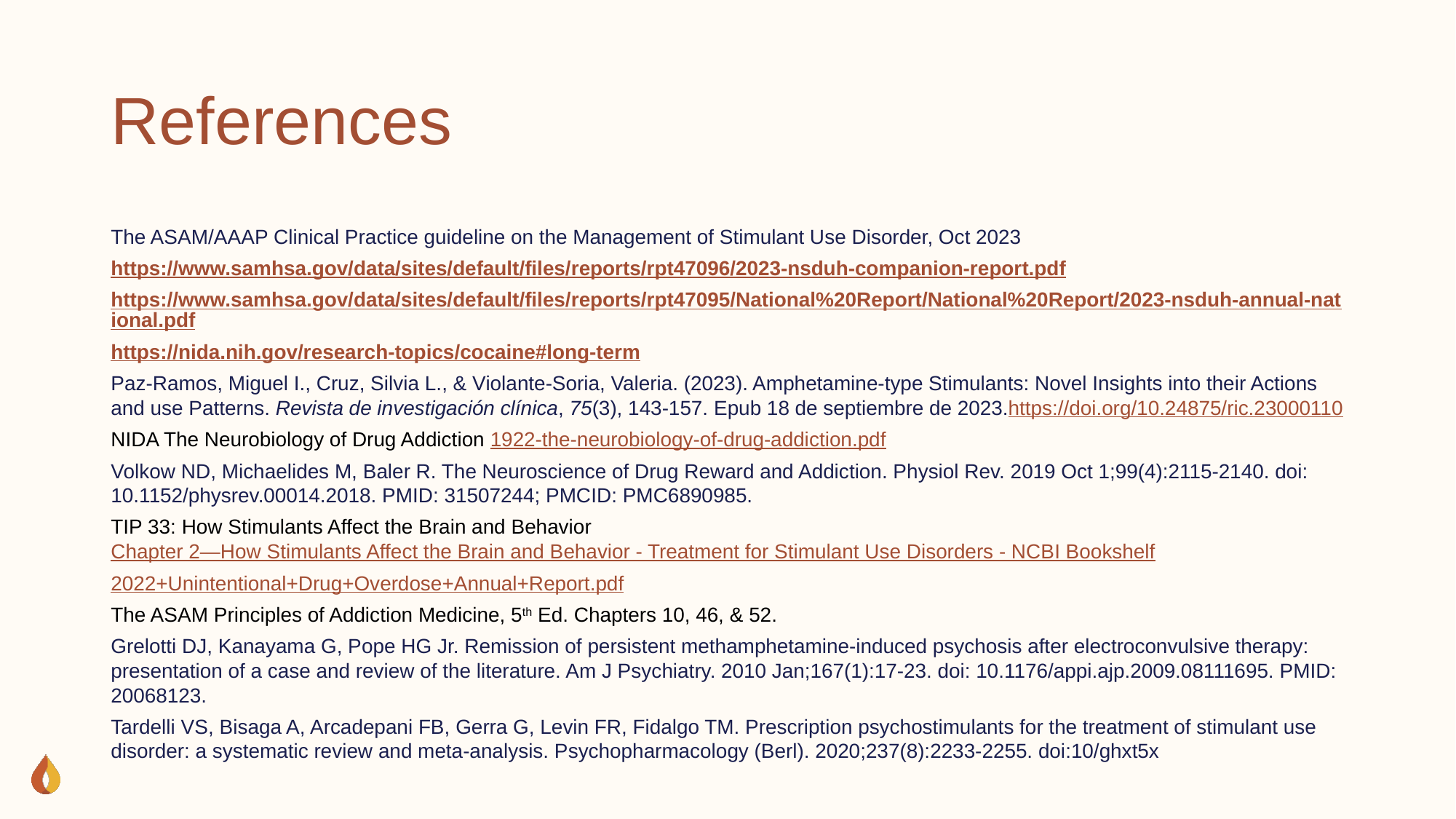

# References
The ASAM/AAAP Clinical Practice guideline on the Management of Stimulant Use Disorder, Oct 2023
https://www.samhsa.gov/data/sites/default/files/reports/rpt47096/2023-nsduh-companion-report.pdf
https://www.samhsa.gov/data/sites/default/files/reports/rpt47095/National%20Report/National%20Report/2023-nsduh-annual-national.pdf
https://nida.nih.gov/research-topics/cocaine#long-term
Paz-Ramos, Miguel I., Cruz, Silvia L., & Violante-Soria, Valeria. (2023). Amphetamine-type Stimulants: Novel Insights into their Actions and use Patterns. Revista de investigación clínica, 75(3), 143-157. Epub 18 de septiembre de 2023.https://doi.org/10.24875/ric.23000110
NIDA The Neurobiology of Drug Addiction 1922-the-neurobiology-of-drug-addiction.pdf
Volkow ND, Michaelides M, Baler R. The Neuroscience of Drug Reward and Addiction. Physiol Rev. 2019 Oct 1;99(4):2115-2140. doi: 10.1152/physrev.00014.2018. PMID: 31507244; PMCID: PMC6890985.
TIP 33: How Stimulants Affect the Brain and Behavior Chapter 2—How Stimulants Affect the Brain and Behavior - Treatment for Stimulant Use Disorders - NCBI Bookshelf
2022+Unintentional+Drug+Overdose+Annual+Report.pdf
The ASAM Principles of Addiction Medicine, 5th Ed. Chapters 10, 46, & 52.
Grelotti DJ, Kanayama G, Pope HG Jr. Remission of persistent methamphetamine-induced psychosis after electroconvulsive therapy: presentation of a case and review of the literature. Am J Psychiatry. 2010 Jan;167(1):17-23. doi: 10.1176/appi.ajp.2009.08111695. PMID: 20068123.
Tardelli VS, Bisaga A, Arcadepani FB, Gerra G, Levin FR, Fidalgo TM. Prescription psychostimulants for the treatment of stimulant use disorder: a systematic review and meta-analysis. Psychopharmacology (Berl). 2020;237(8):2233-2255. doi:10/ghxt5x